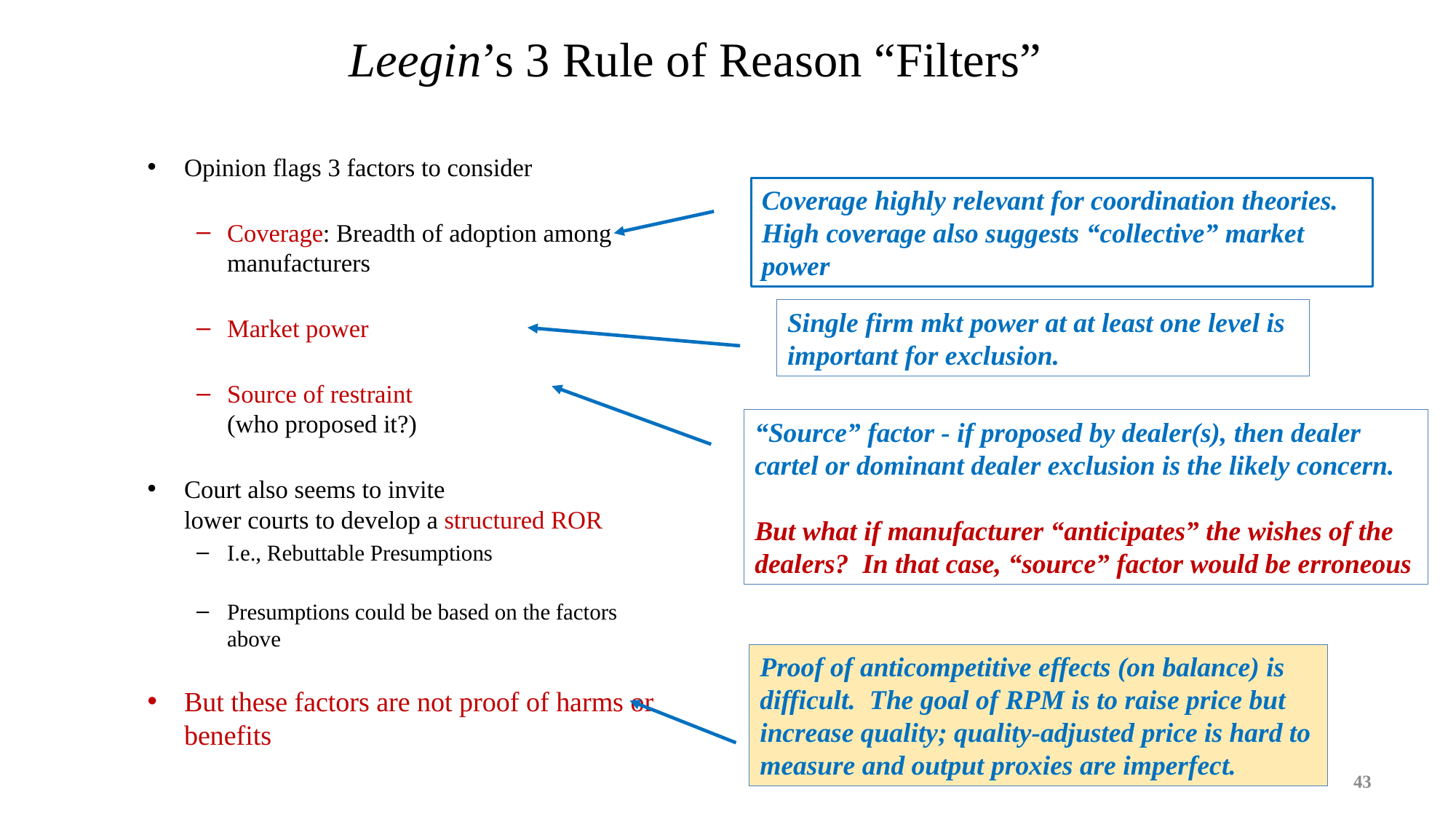

# Leegin’s 3 Rule of Reason “Filters”
Opinion flags 3 factors to consider
Coverage: Breadth of adoption among manufacturers
Market power
Source of restraint
(who proposed it?)
Court also seems to invite
lower courts to develop a structured ROR
I.e., Rebuttable Presumptions
Presumptions could be based on the factors above
But these factors are not proof of harms or benefits

Coverage highly relevant for coordination theories.  High coverage also suggests “collective” market power
Single firm mkt power at at least one level is important for exclusion.
“Source” factor - if proposed by dealer(s), then dealer cartel or dominant dealer exclusion is the likely concern.

But what if manufacturer “anticipates” the wishes of the dealers?  In that case, “source” factor would be erroneous
Proof of anticompetitive effects (on balance) is difficult.  The goal of RPM is to raise price but increase quality; quality-adjusted price is hard to measure and output proxies are imperfect.
43